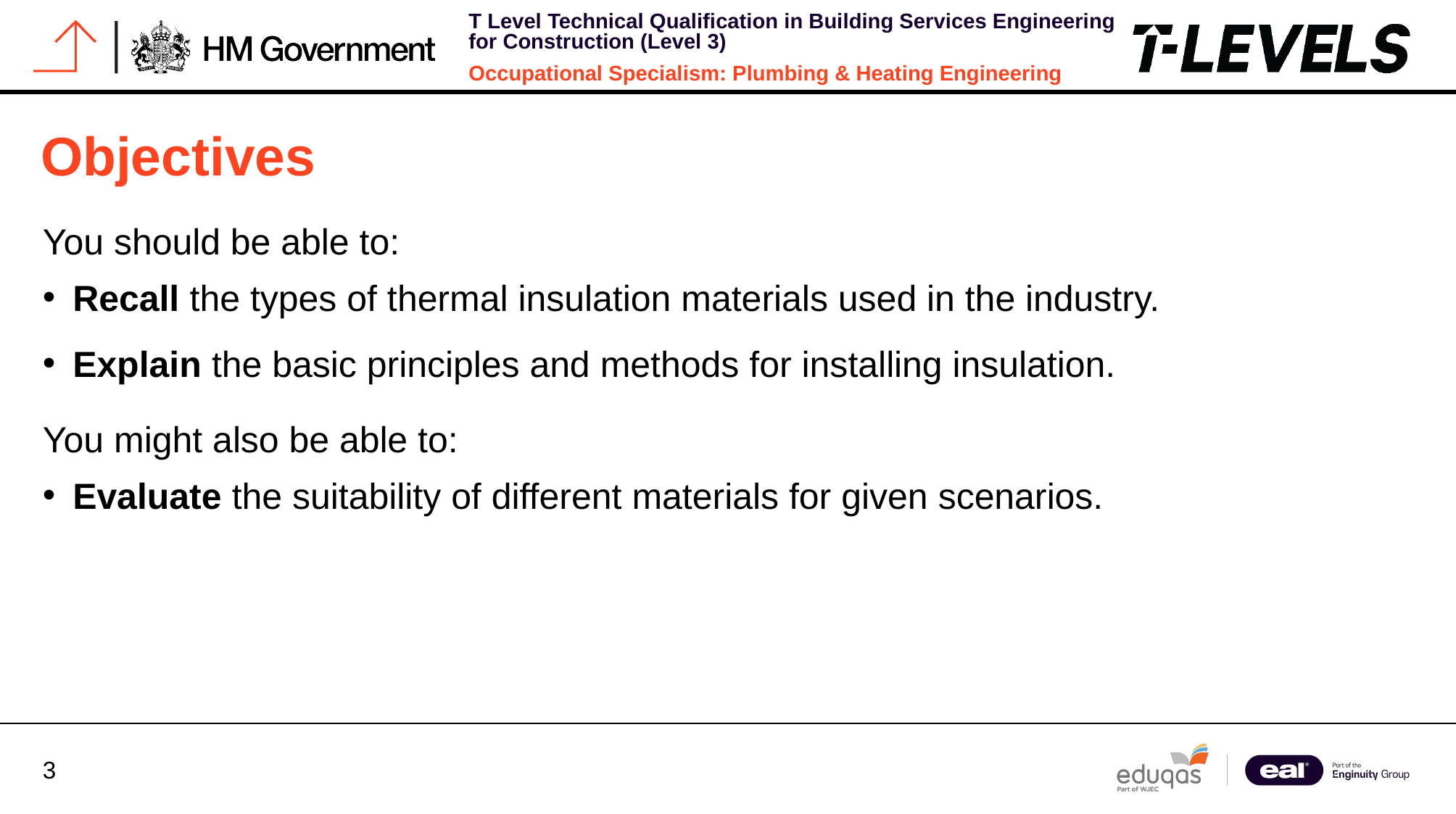

# Objectives
You should be able to:
Recall the types of thermal insulation materials used in the industry.
Explain the basic principles and methods for installing insulation.
You might also be able to:
Evaluate the suitability of different materials for given scenarios.